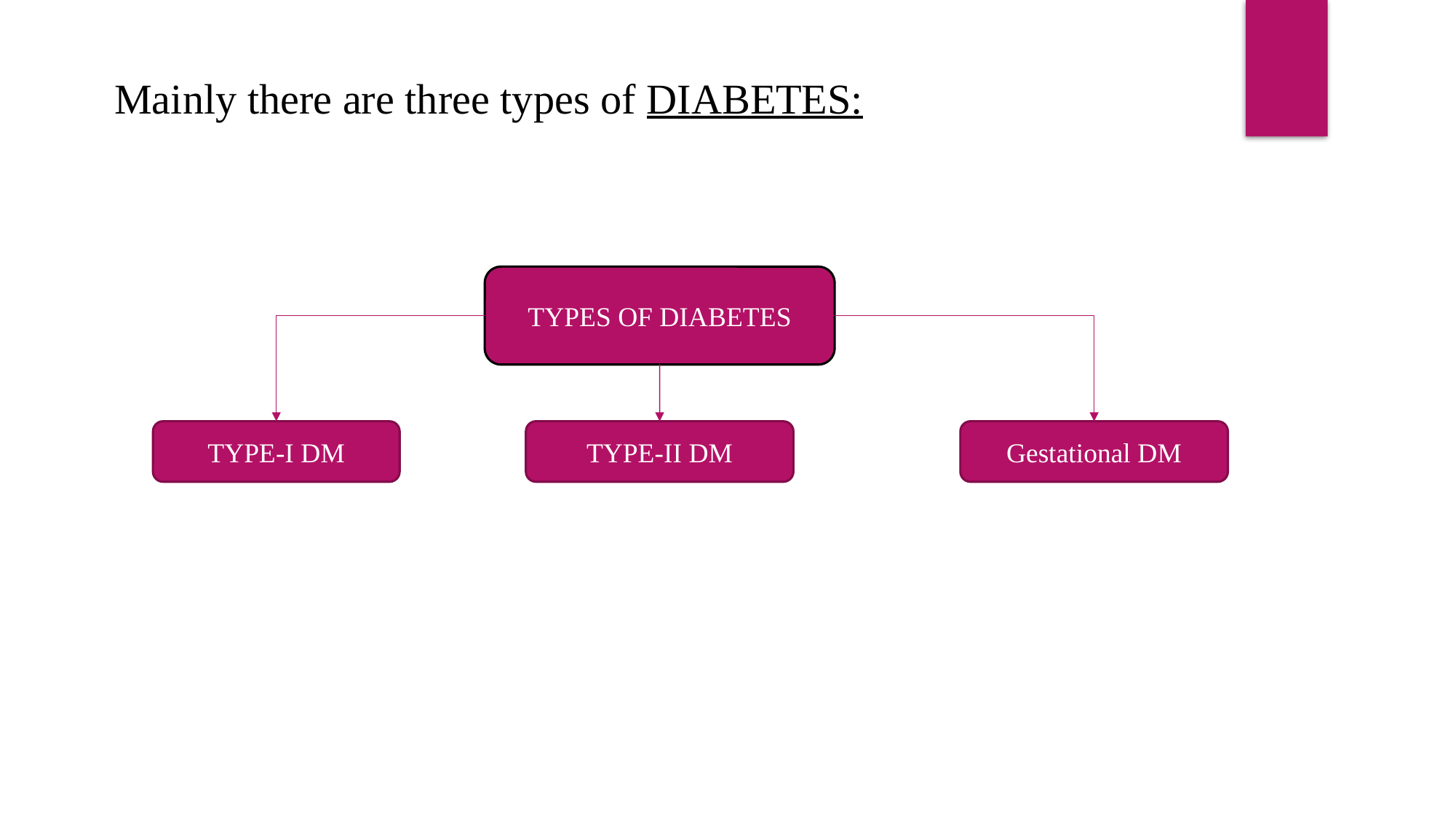

Mainly there are three types of DIABETES:
TYPES OF DIABETES
TYPE-II DM
Gestational DM
TYPE-I DM